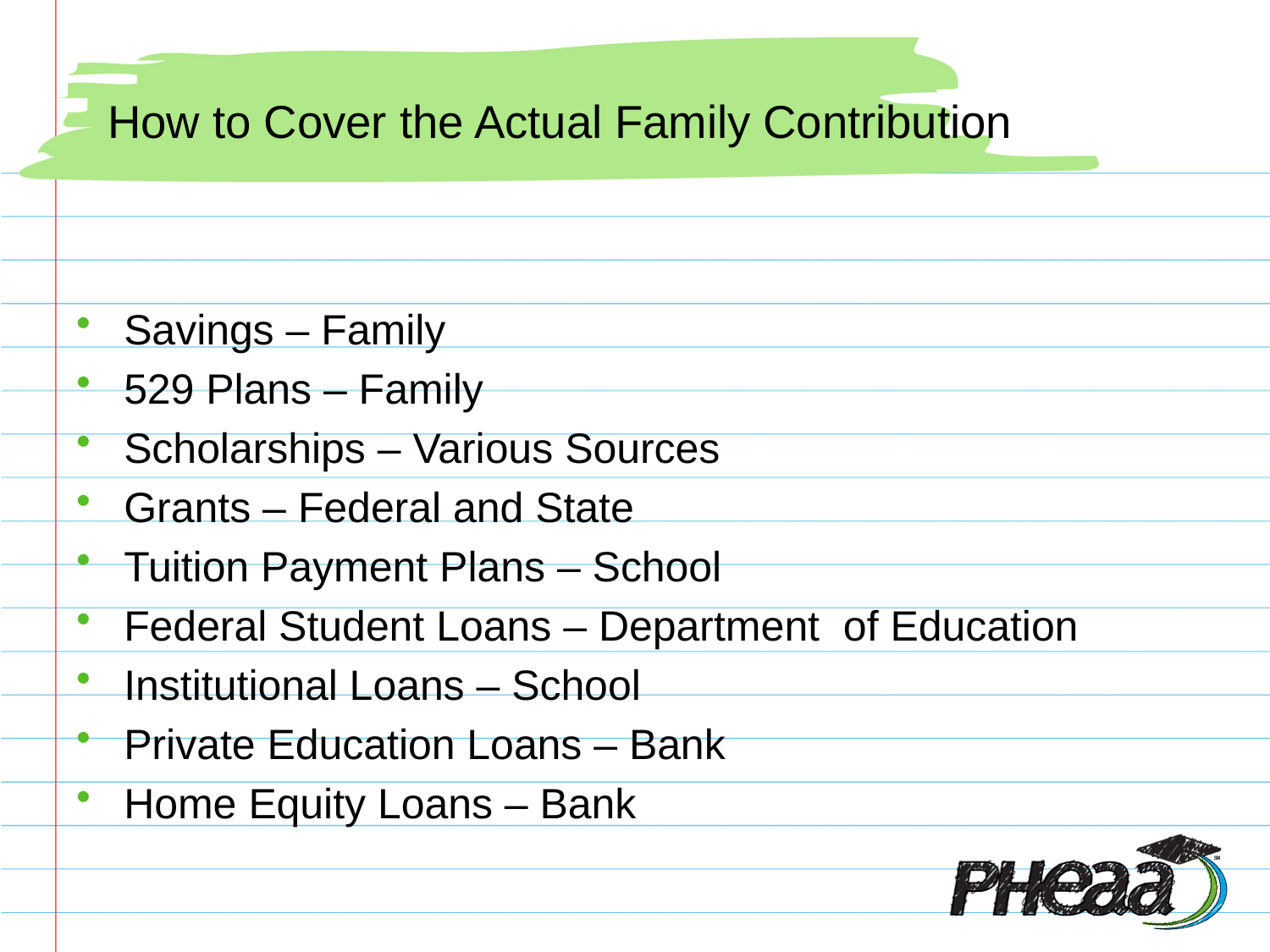

# How to Cover the Actual Family Contribution
Savings – Family
529 Plans – Family
Scholarships – Various Sources
Grants – Federal and State
Tuition Payment Plans – School
Federal Student Loans – Department  of Education
Institutional Loans – School
Private Education Loans – Bank
Home Equity Loans – Bank